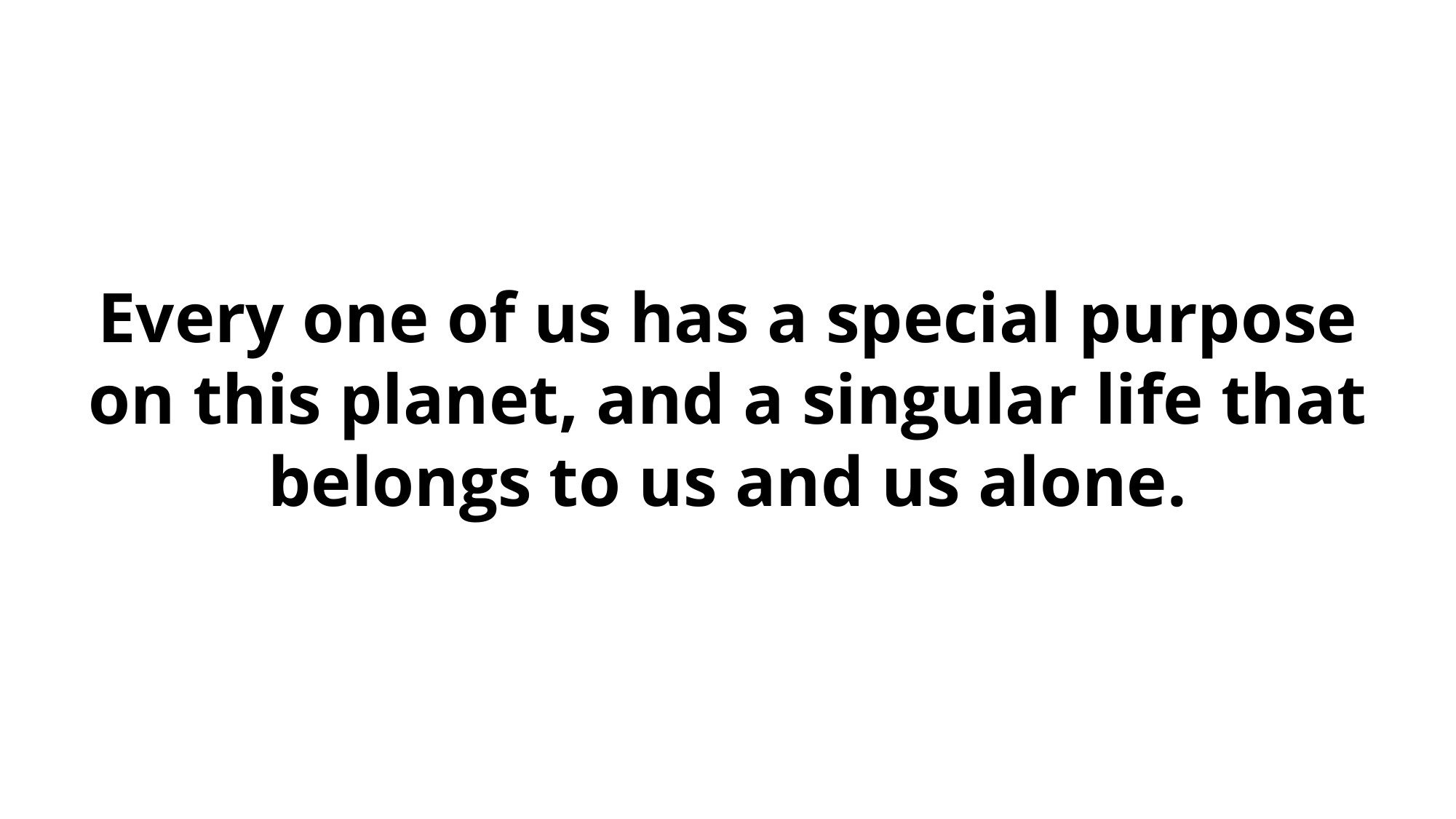

Every one of us has a special purpose on this planet, and a singular life that belongs to us and us alone.